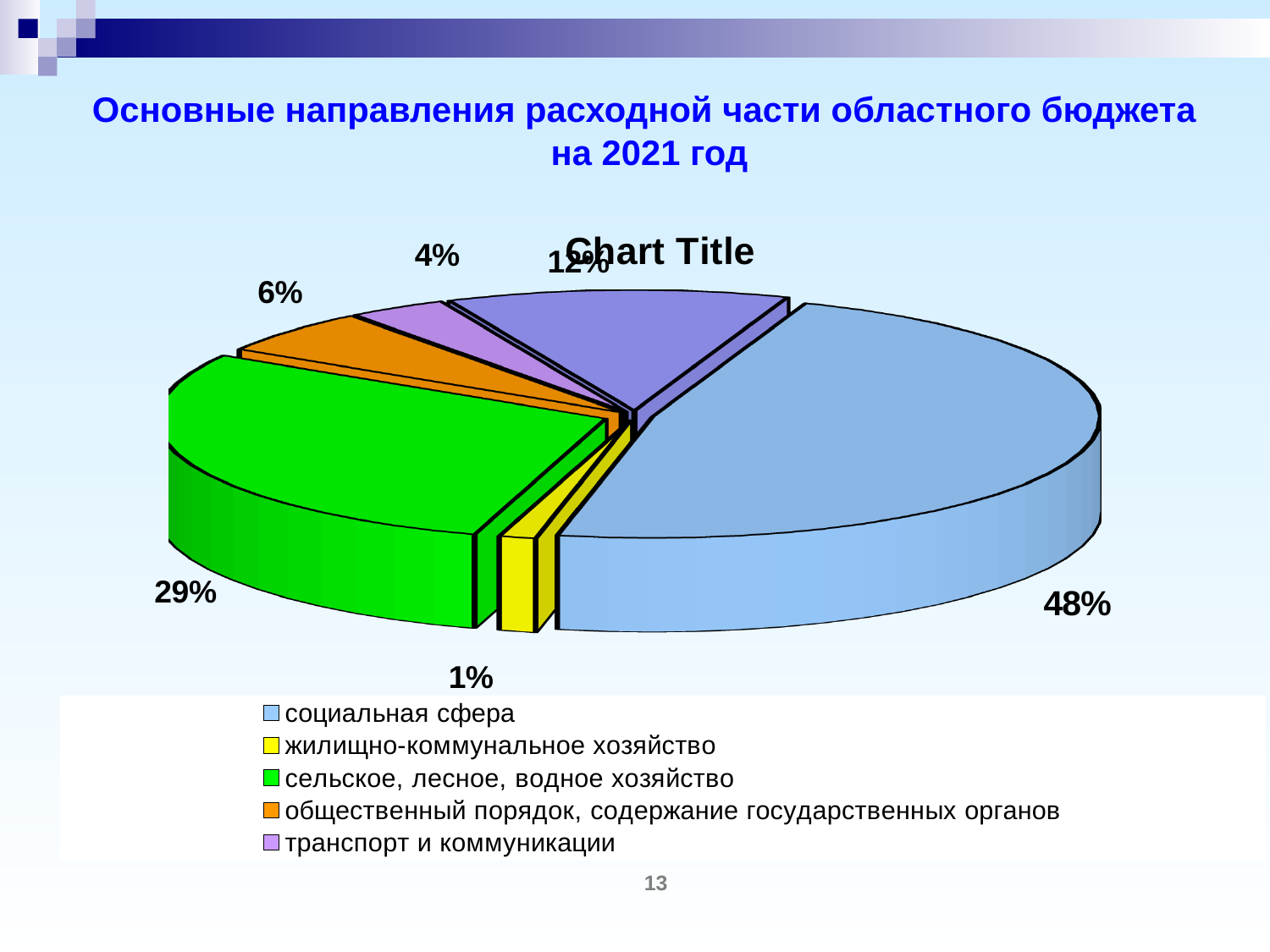

# Основные направления расходной части областного бюджета на 2021 год

[unsupported chart]

13